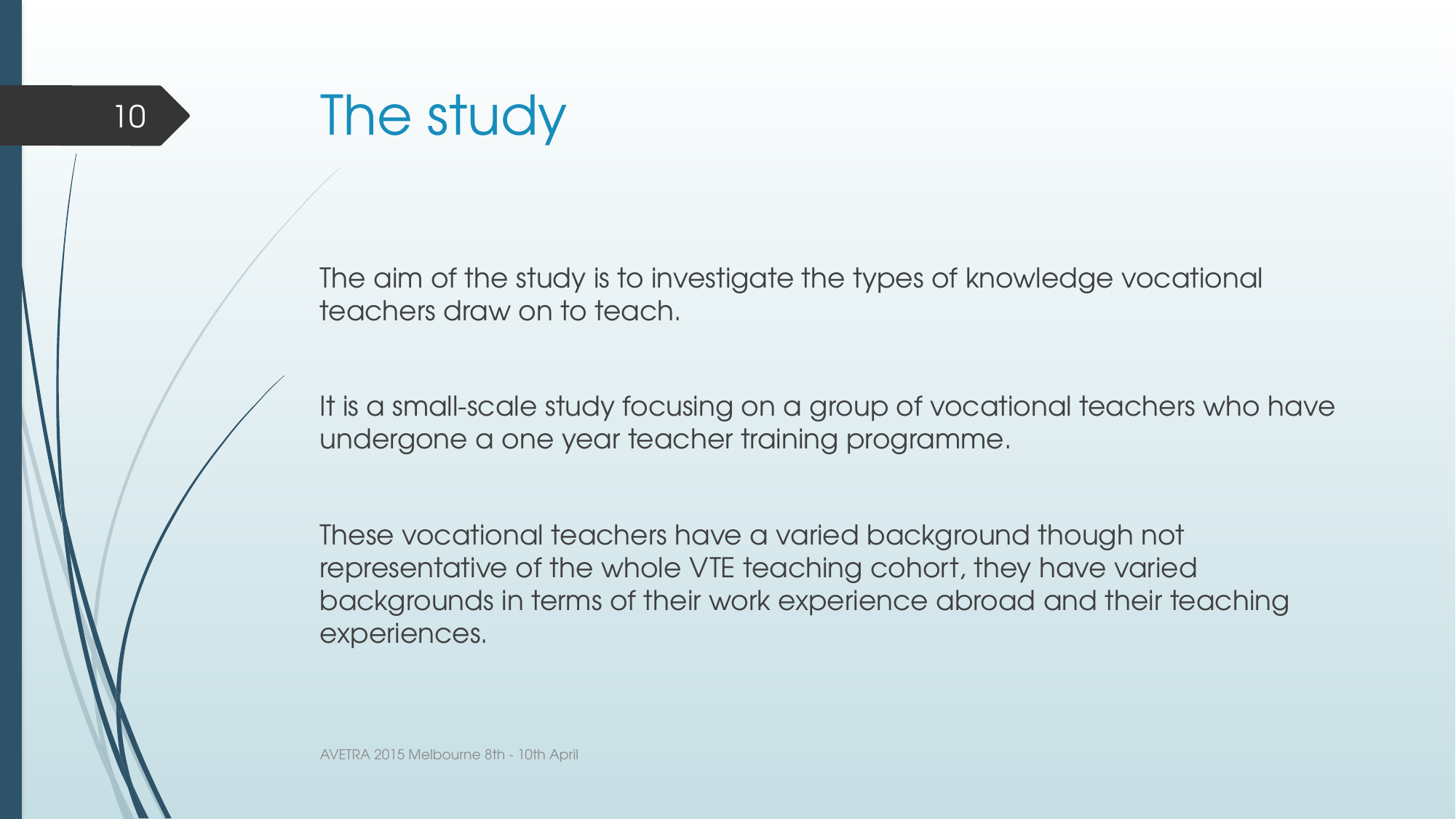

# The study
10
The aim of the study is to investigate the types of knowledge vocational teachers draw on to teach.

It is a small-scale study focusing on a group of vocational teachers who have undergone a one year teacher training programme.

These vocational teachers have a varied background though not representative of the whole VTE teaching cohort, they have varied backgrounds in terms of their work experience abroad and their teaching experiences.
AVETRA 2015 Melbourne 8th - 10th April